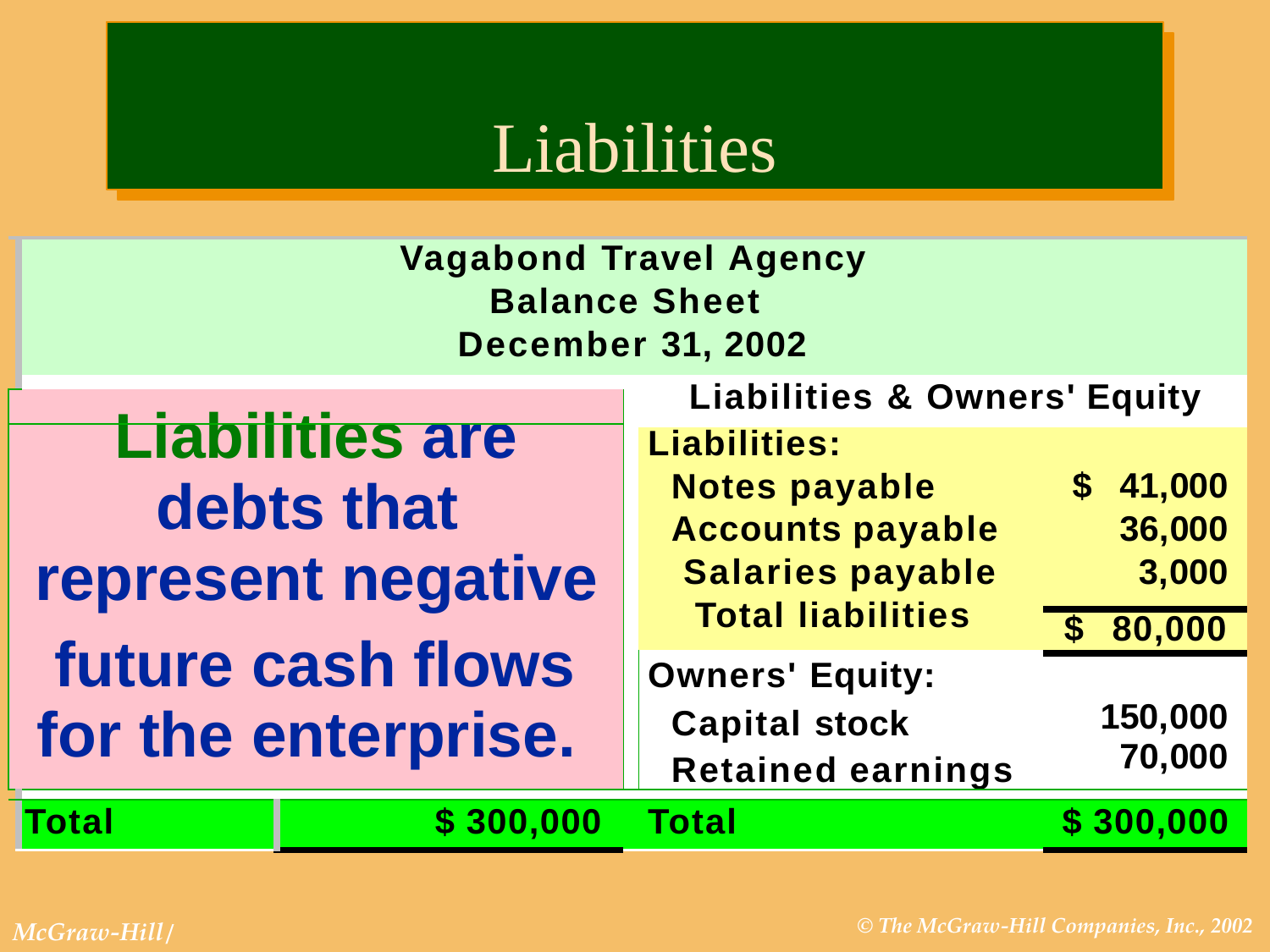

# Liabilities
|  | Vagabond Travel Agency Balance Sheet December 31, 2002 |  |  |  |  |
| --- | --- | --- | --- | --- | --- |
|  |  |  |  |  |  |
|  |  |  | Liabilities & Owners' Equity |  |  |
| Liabilities are debts that represent negative |  |  |  | Liabilities: Notes payable Accounts payable Salaries payable Total liabilities | $ 41,000 36,000 3,000 |
|  |  |  |  |  | $ 80,000 |
|  | future cash flows for the enterprise. |  |  | Owners' Equity: Capital stock Retained earnings | 150,000 70,000 |
|  |  |  |  |  |  |
|  | Total | $ 300,000 |  | Total | $ 300,000 |
Assets
Cash	$	22,500
Notes receivable	10,000
Accounts receivable	60,500
Supplies	2,000
Land	100,000
Building	90,000
Office equipment	15,000

© The McGraw-Hill Companies, Inc., 2002
McGraw-Hill/Irwin